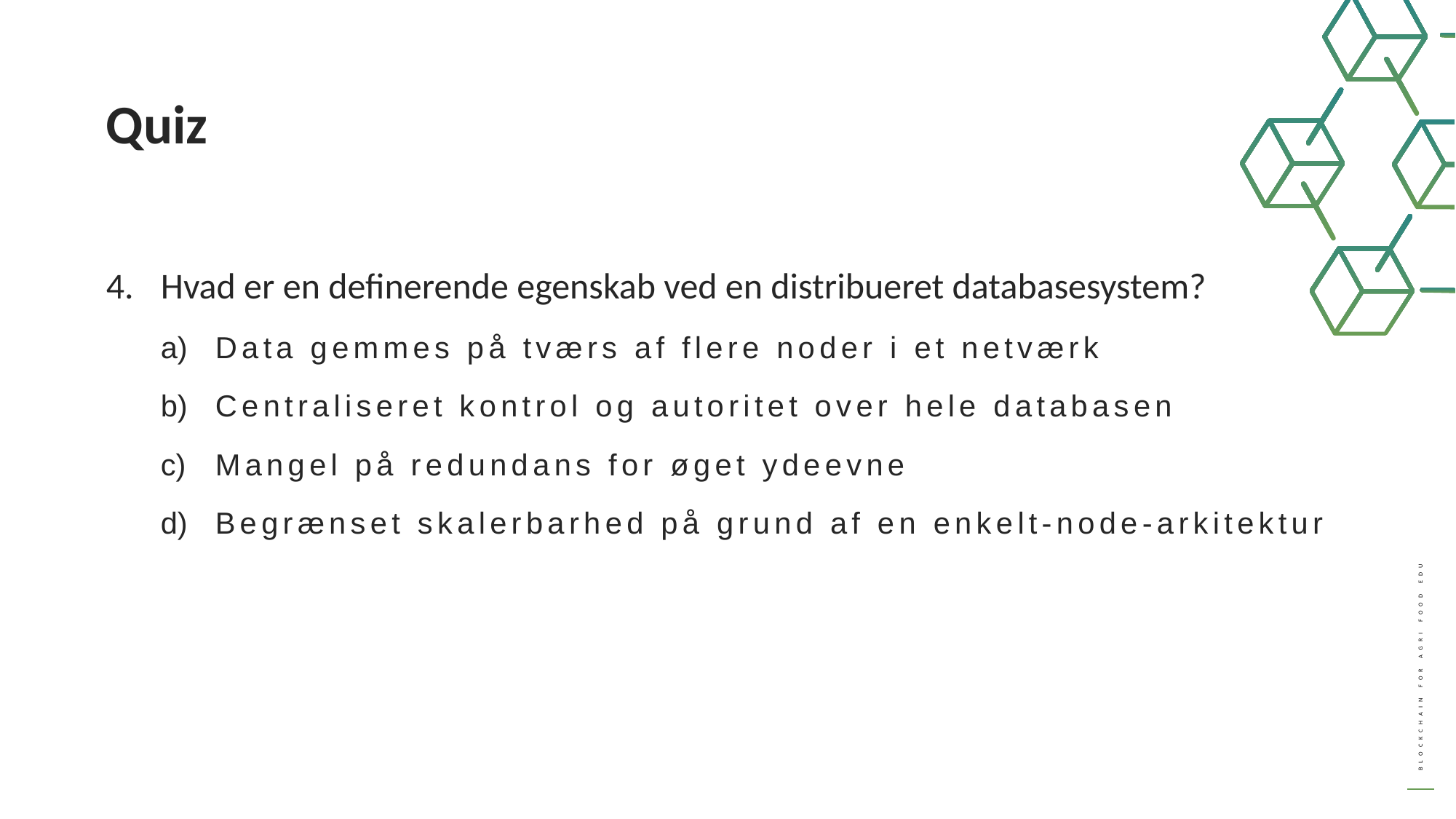

Quiz
Hvad er en definerende egenskab ved en distribueret databasesystem?
Data gemmes på tværs af flere noder i et netværk
Centraliseret kontrol og autoritet over hele databasen
Mangel på redundans for øget ydeevne
Begrænset skalerbarhed på grund af en enkelt-node-arkitektur